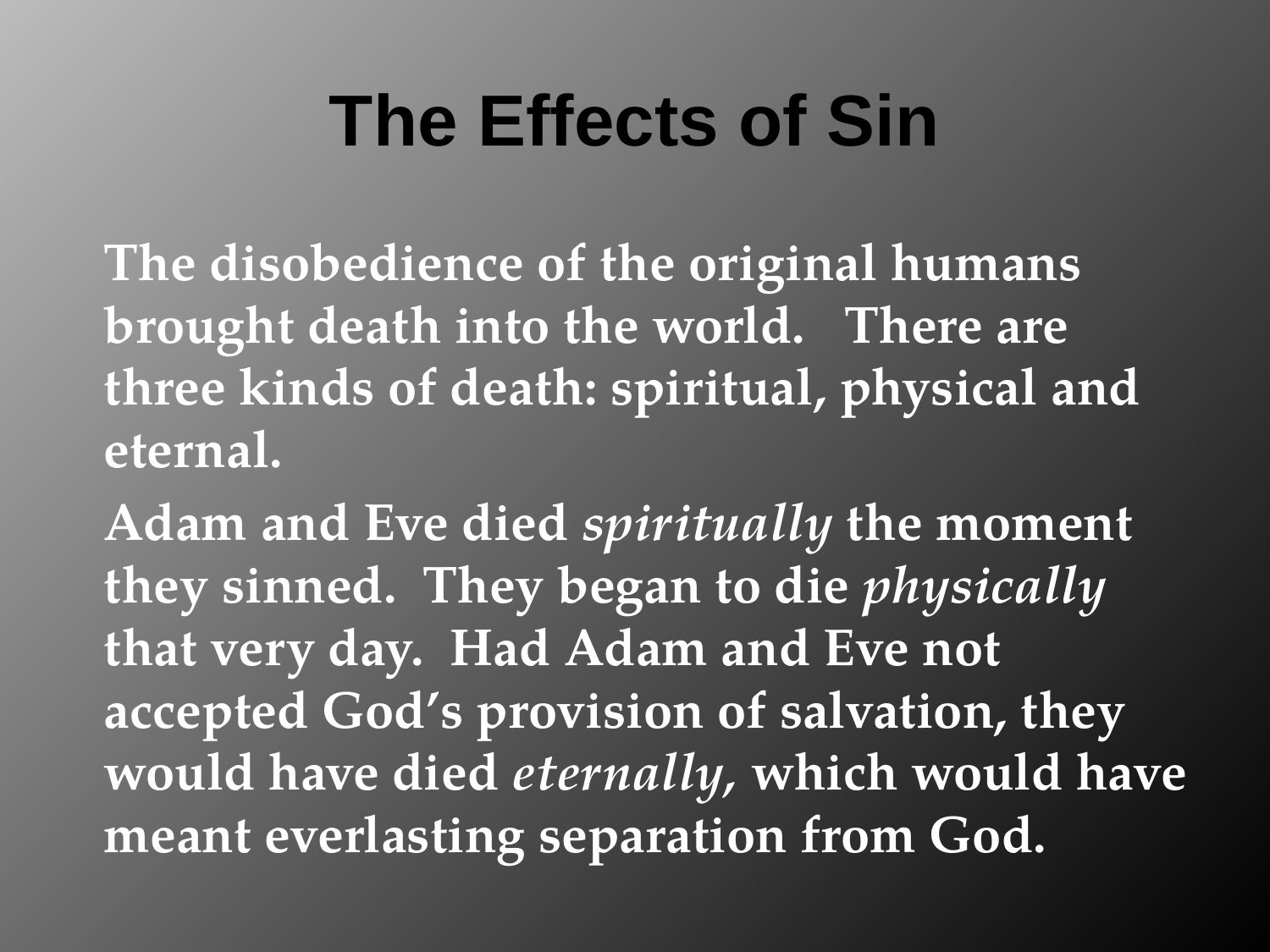

# The Effects of Sin
The disobedience of the original humans brought death into the world.   There are three kinds of death: spiritual, physical and eternal.
Adam and Eve died spiritually the moment they sinned.  They began to die physically that very day.  Had Adam and Eve not accepted God’s provision of salvation, they would have died eternally, which would have meant everlasting separation from God.